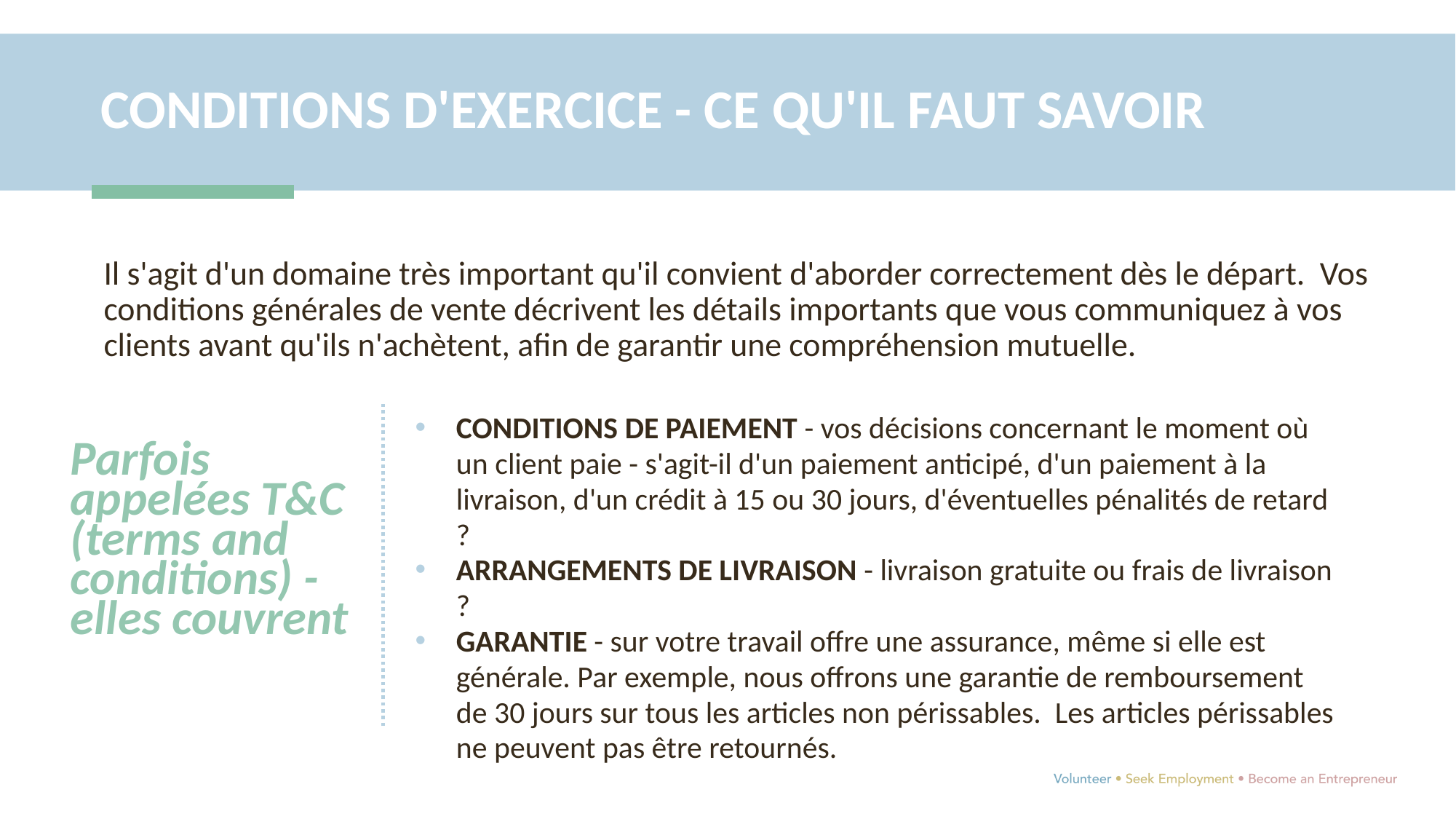

CONDITIONS D'EXERCICE - CE QU'IL FAUT SAVOIR
Il s'agit d'un domaine très important qu'il convient d'aborder correctement dès le départ.  Vos conditions générales de vente décrivent les détails importants que vous communiquez à vos clients avant qu'ils n'achètent, afin de garantir une compréhension mutuelle.

CONDITIONS DE PAIEMENT - vos décisions concernant le moment où un client paie - s'agit-il d'un paiement anticipé, d'un paiement à la livraison, d'un crédit à 15 ou 30 jours, d'éventuelles pénalités de retard ?
ARRANGEMENTS DE LIVRAISON - livraison gratuite ou frais de livraison ?
GARANTIE - sur votre travail offre une assurance, même si elle est générale. Par exemple, nous offrons une garantie de remboursement de 30 jours sur tous les articles non périssables.  Les articles périssables ne peuvent pas être retournés.
Parfois appelées T&C (terms and conditions) - elles couvrent